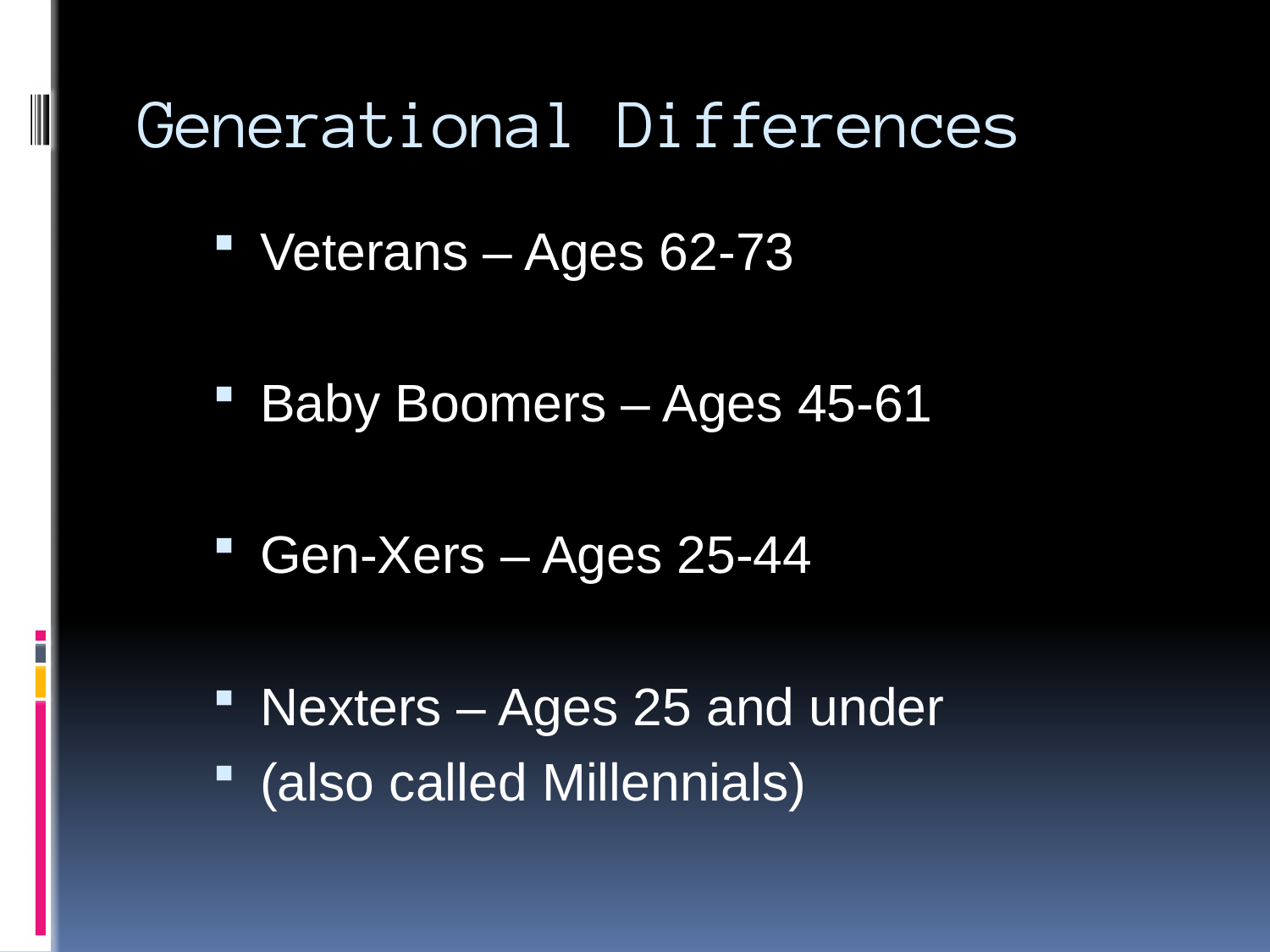

# Generational Differences
Veterans – Ages 62-73

Baby Boomers – Ages 45-61

Gen-Xers – Ages 25-44

Nexters – Ages 25 and under
(also called Millennials)